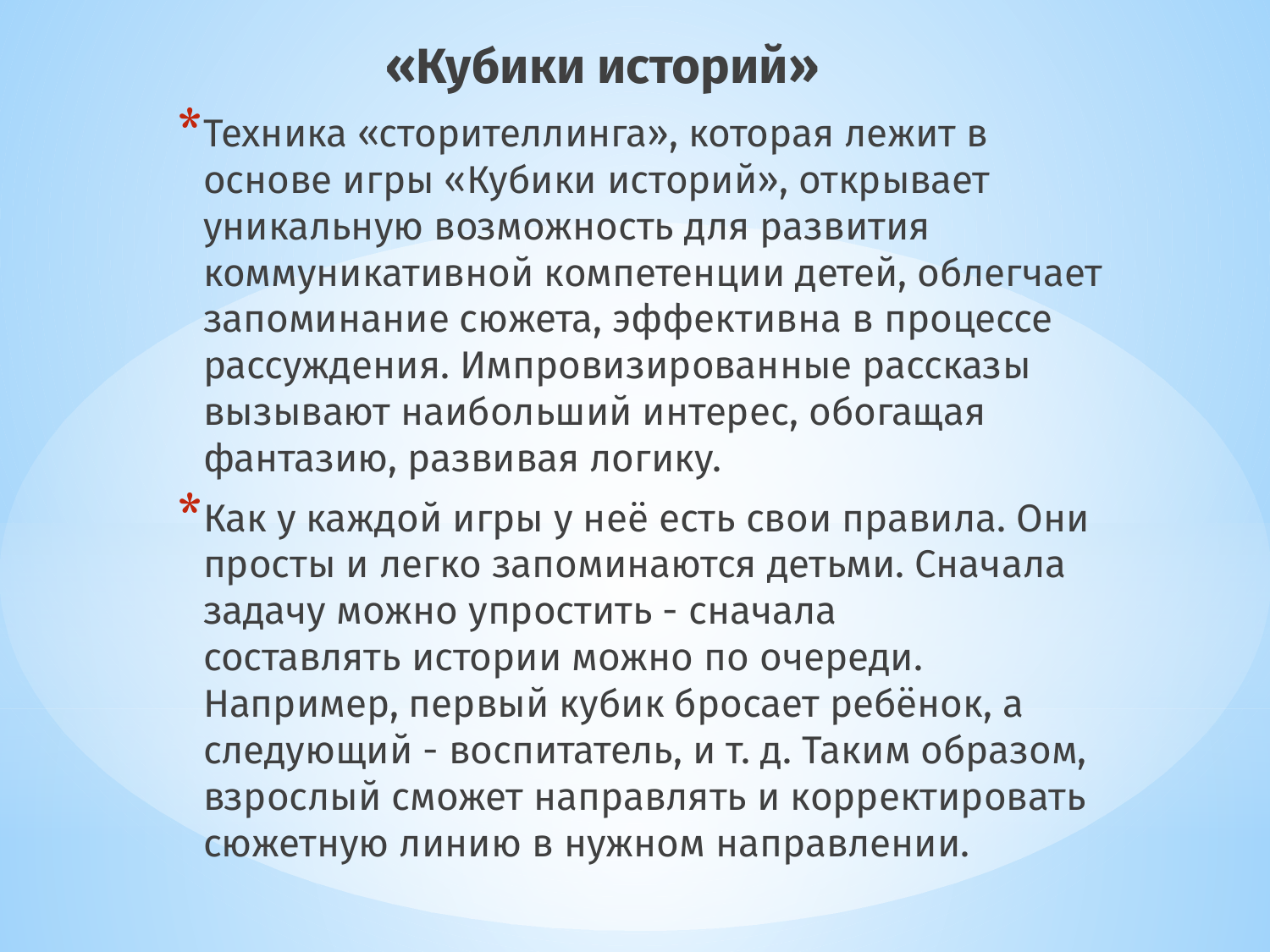

«Кубики историй»
Техника «сторителлинга», которая лежит в основе игры «Кубики историй», открывает уникальную возможность для развития коммуникативной компетенции детей, облегчает запоминание сюжета, эффективна в процессе рассуждения. Импровизированные рассказы вызывают наибольший интерес, обогащая фантазию, развивая логику.
Как у каждой игры у неё есть свои правила. Они просты и легко запоминаются детьми. Сначала задачу можно упростить - сначала составлять истории можно по очереди. Например, первый кубик бросает ребёнок, а следующий - воспитатель, и т. д. Таким образом, взрослый сможет направлять и корректировать сюжетную линию в нужном направлении.